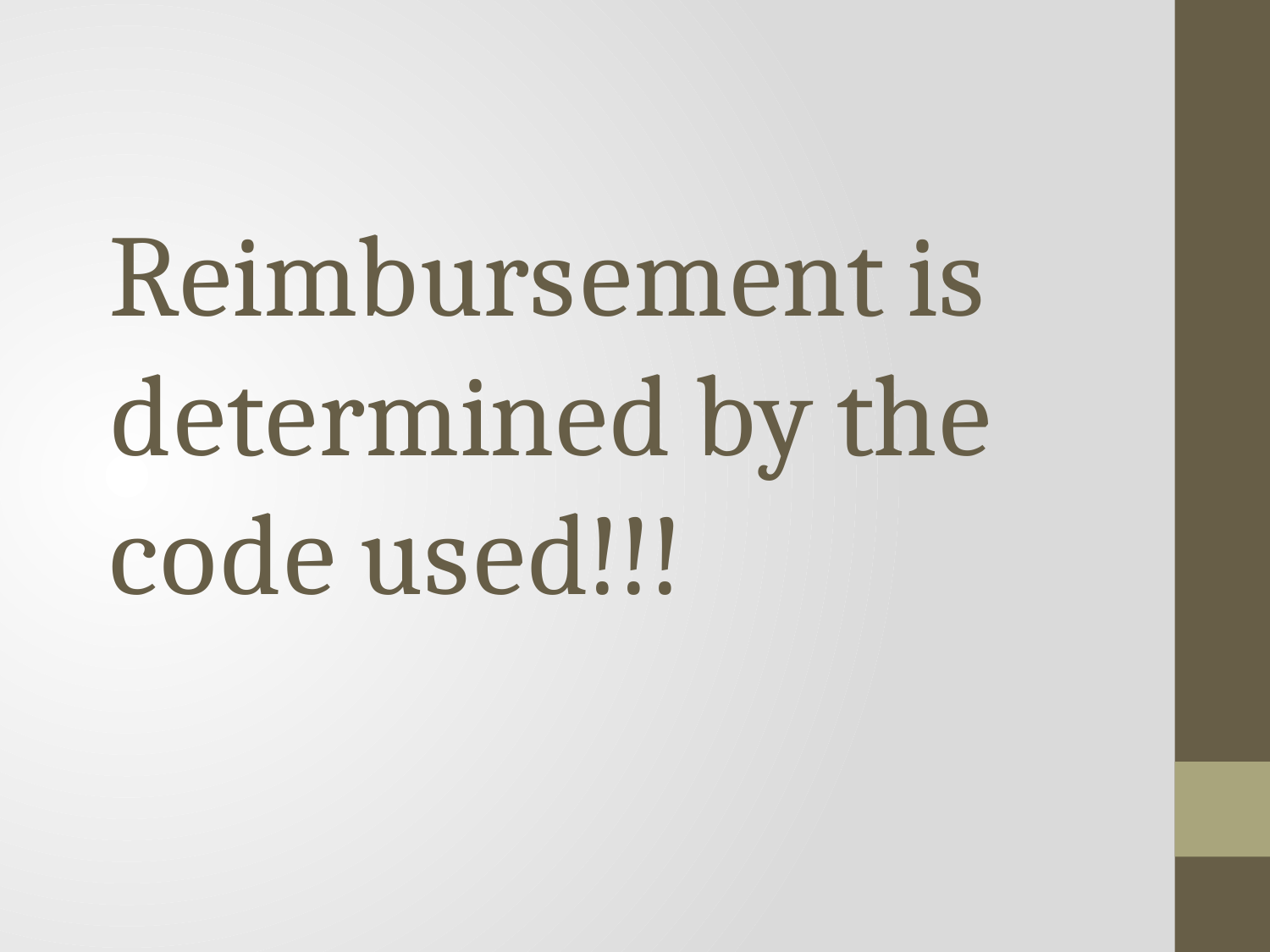

# Reimbursement is determined by the code used!!!